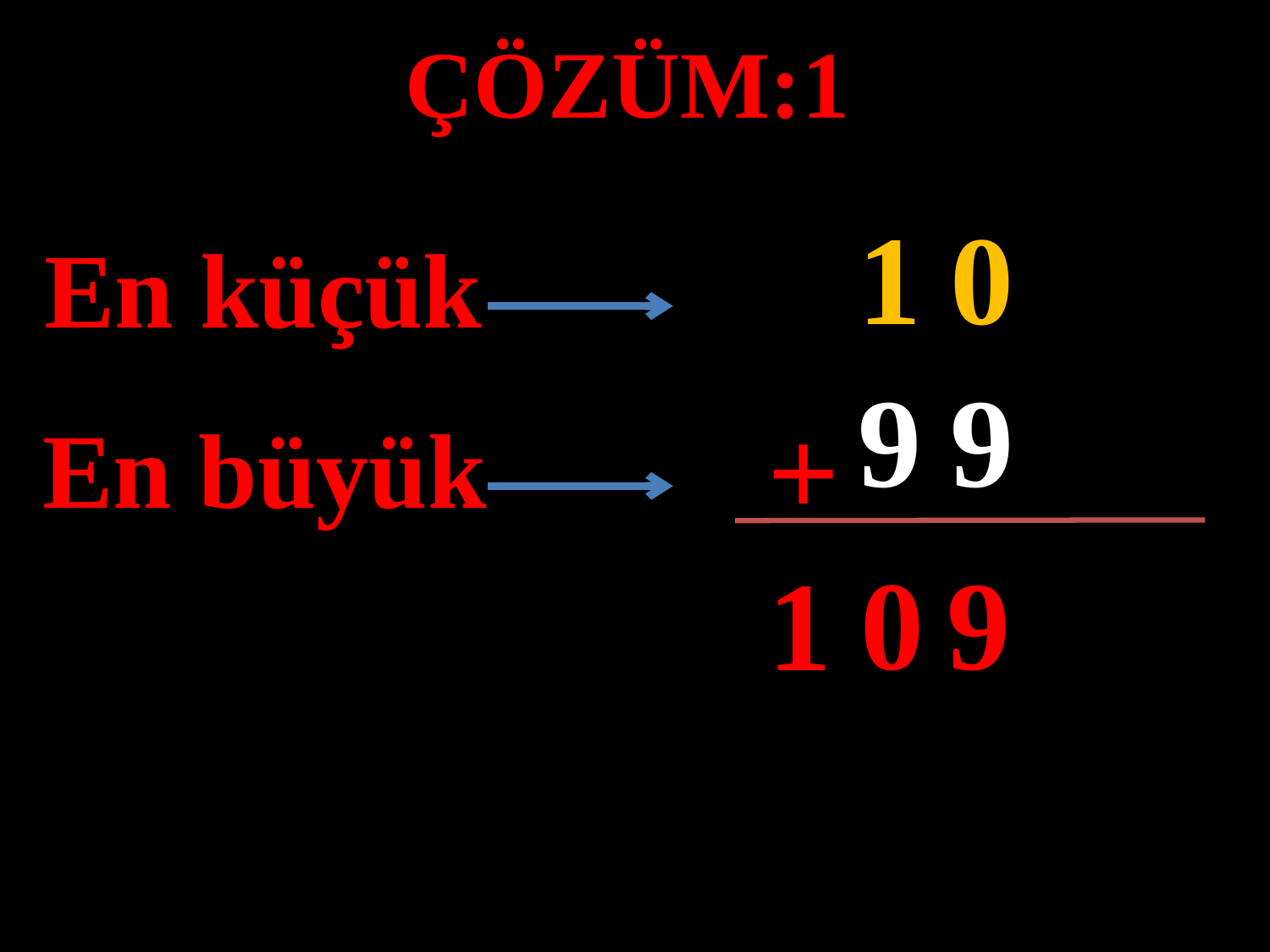

ÇÖZÜM:1
1
0
En küçük
#
9
9
+
En büyük
9
0
1